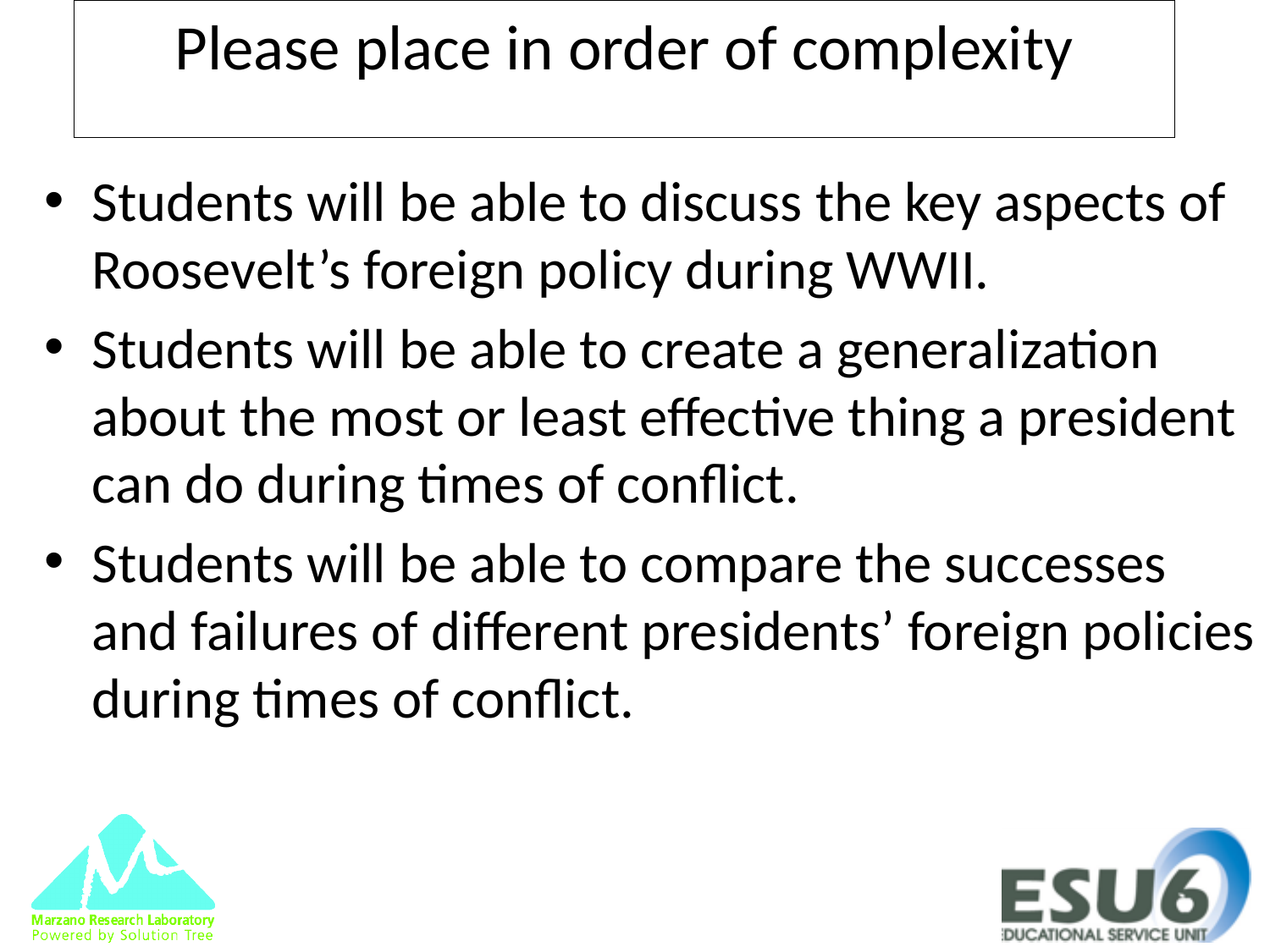

Please place in order of complexity
Students will be able to discuss the key aspects of Roosevelt’s foreign policy during WWII.
Students will be able to create a generalization about the most or least effective thing a president can do during times of conflict.
Students will be able to compare the successes and failures of different presidents’ foreign policies during times of conflict.